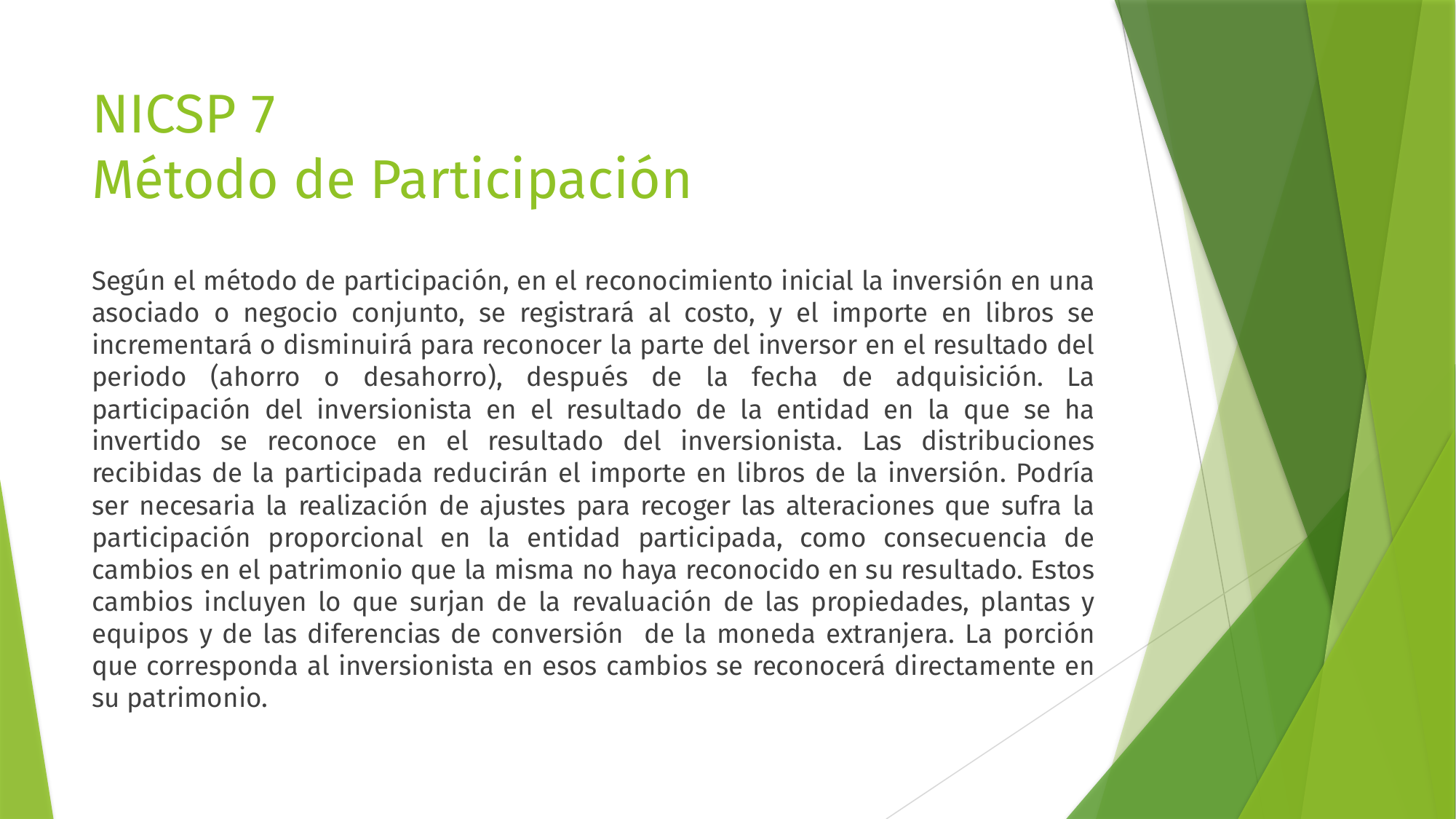

# NICSP 7 Método de Participación
Según el método de participación, en el reconocimiento inicial la inversión en una asociado o negocio conjunto, se registrará al costo, y el importe en libros se incrementará o disminuirá para reconocer la parte del inversor en el resultado del periodo (ahorro o desahorro), después de la fecha de adquisición. La participación del inversionista en el resultado de la entidad en la que se ha invertido se reconoce en el resultado del inversionista. Las distribuciones recibidas de la participada reducirán el importe en libros de la inversión. Podría ser necesaria la realización de ajustes para recoger las alteraciones que sufra la participación proporcional en la entidad participada, como consecuencia de cambios en el patrimonio que la misma no haya reconocido en su resultado. Estos cambios incluyen lo que surjan de la revaluación de las propiedades, plantas y equipos y de las diferencias de conversión  de la moneda extranjera. La porción que corresponda al inversionista en esos cambios se reconocerá directamente en su patrimonio.